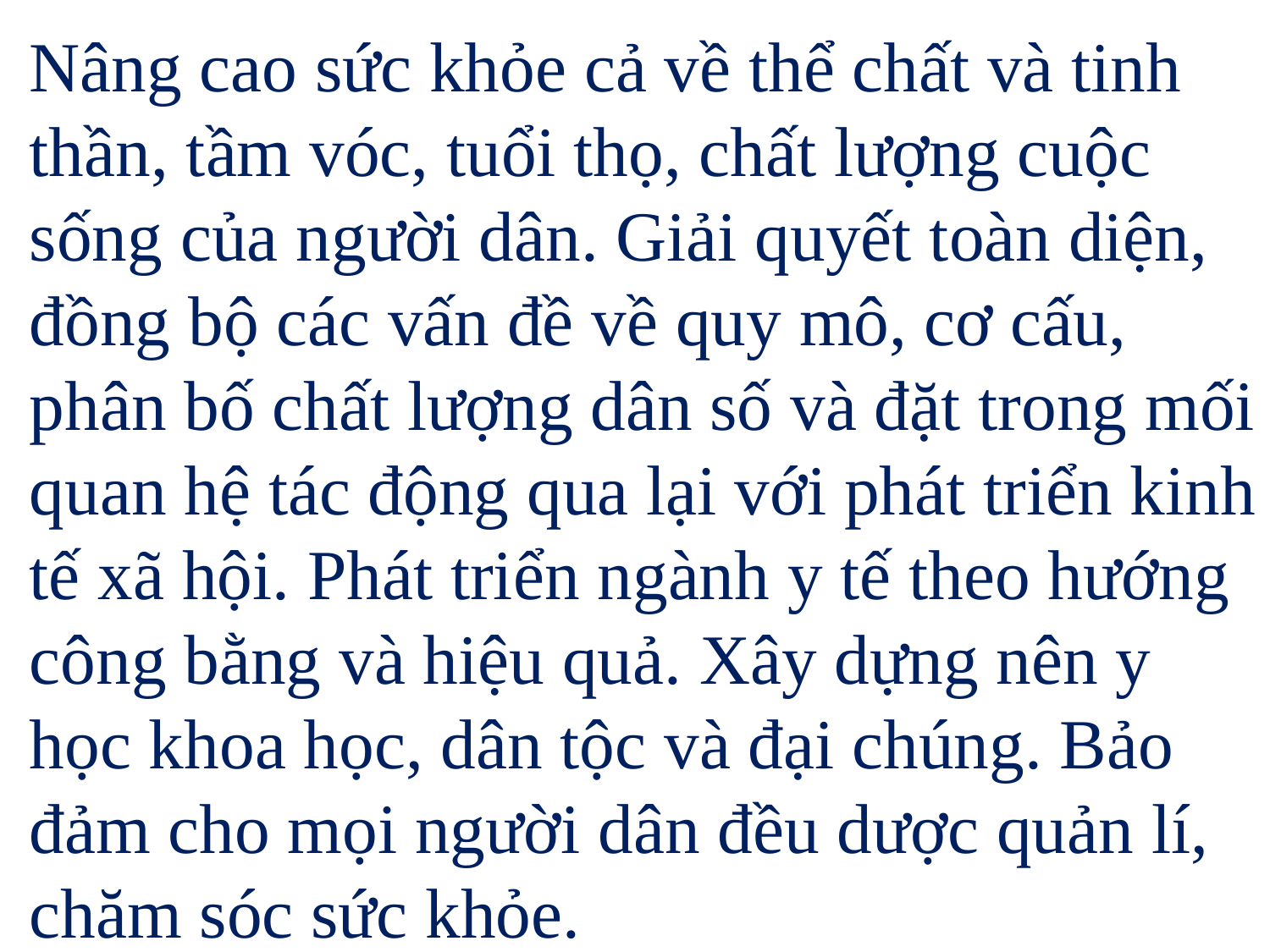

Nâng cao sức khỏe cả về thể chất và tinh thần, tầm vóc, tuổi thọ, chất lượng cuộc sống của người dân. Giải quyết toàn diện, đồng bộ các vấn đề về quy mô, cơ cấu, phân bố chất lượng dân số và đặt trong mối quan hệ tác động qua lại với phát triển kinh tế xã hội. Phát triển ngành y tế theo hướng công bằng và hiệu quả. Xây dựng nên y học khoa học, dân tộc và đại chúng. Bảo đảm cho mọi người dân đều dược quản lí, chăm sóc sức khỏe.